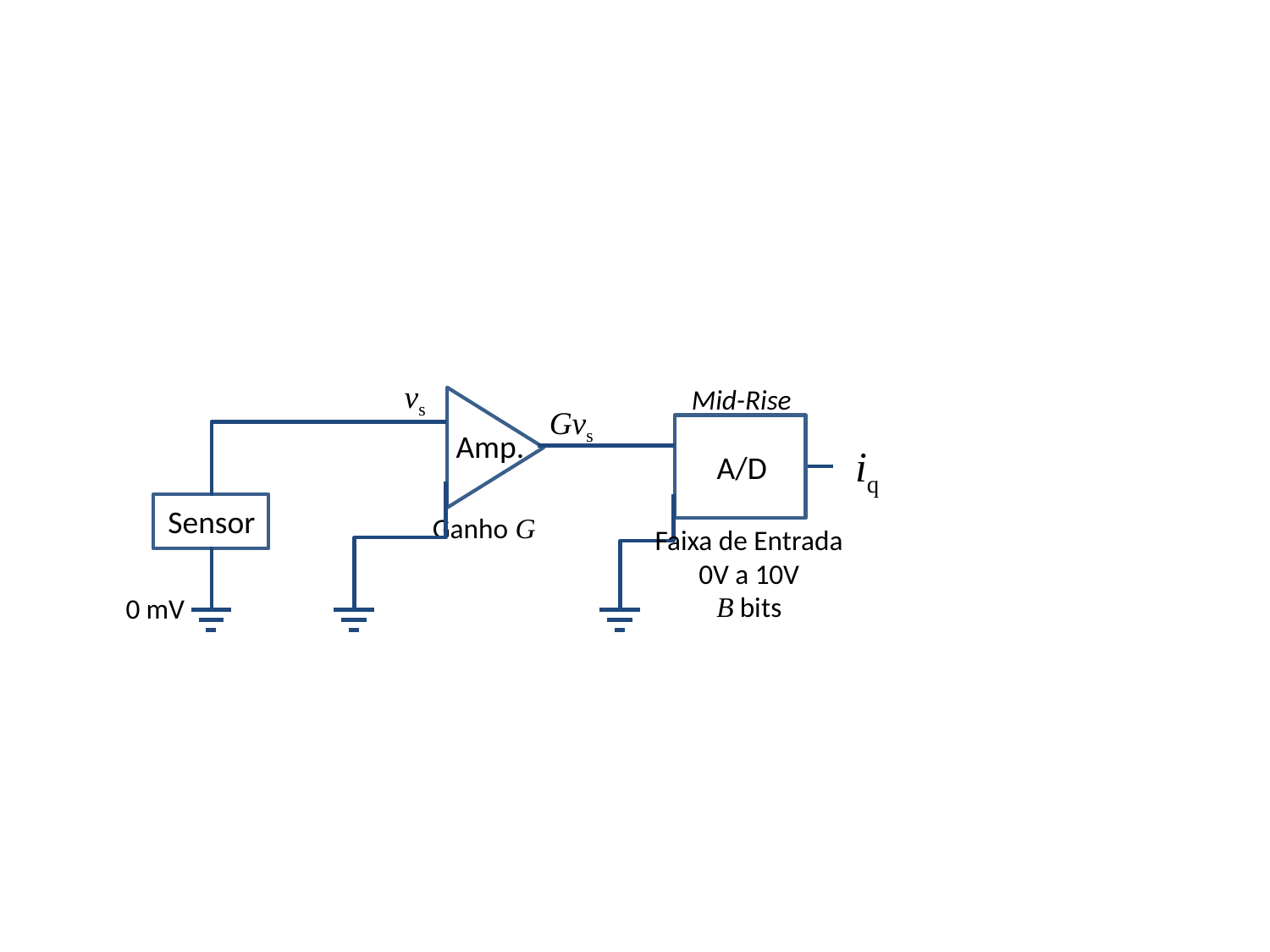

vs
Mid-Rise

Amp.
Gvs

A/D
iq

Sensor
Ganho G
Faixa de Entrada
0V a 10V
B bits
0 mV